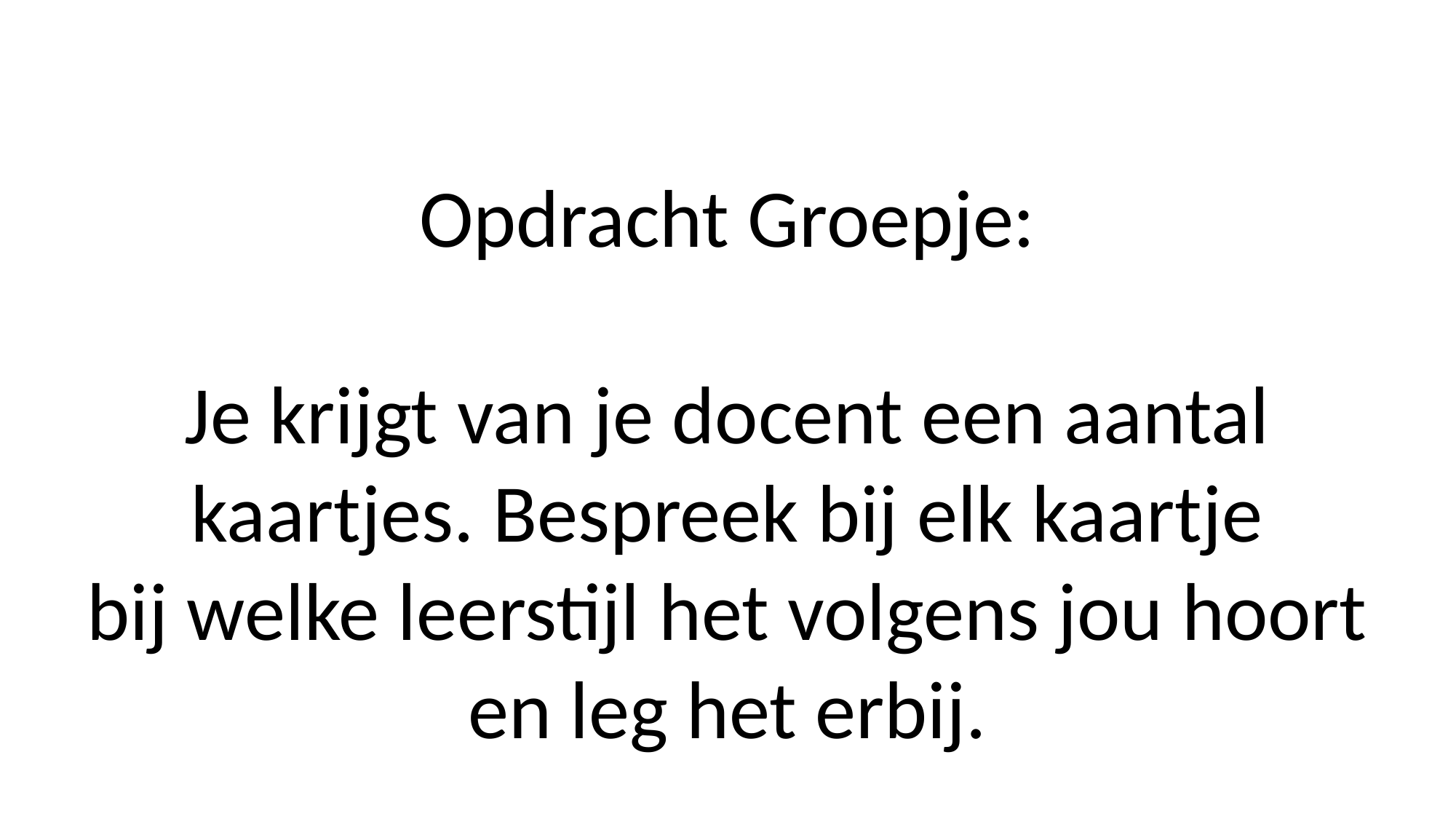

Opdracht Groepje:

Je krijgt van je docent een aantal
kaartjes. Bespreek bij elk kaartje
bij welke leerstijl het volgens jou hoort
en leg het erbij.